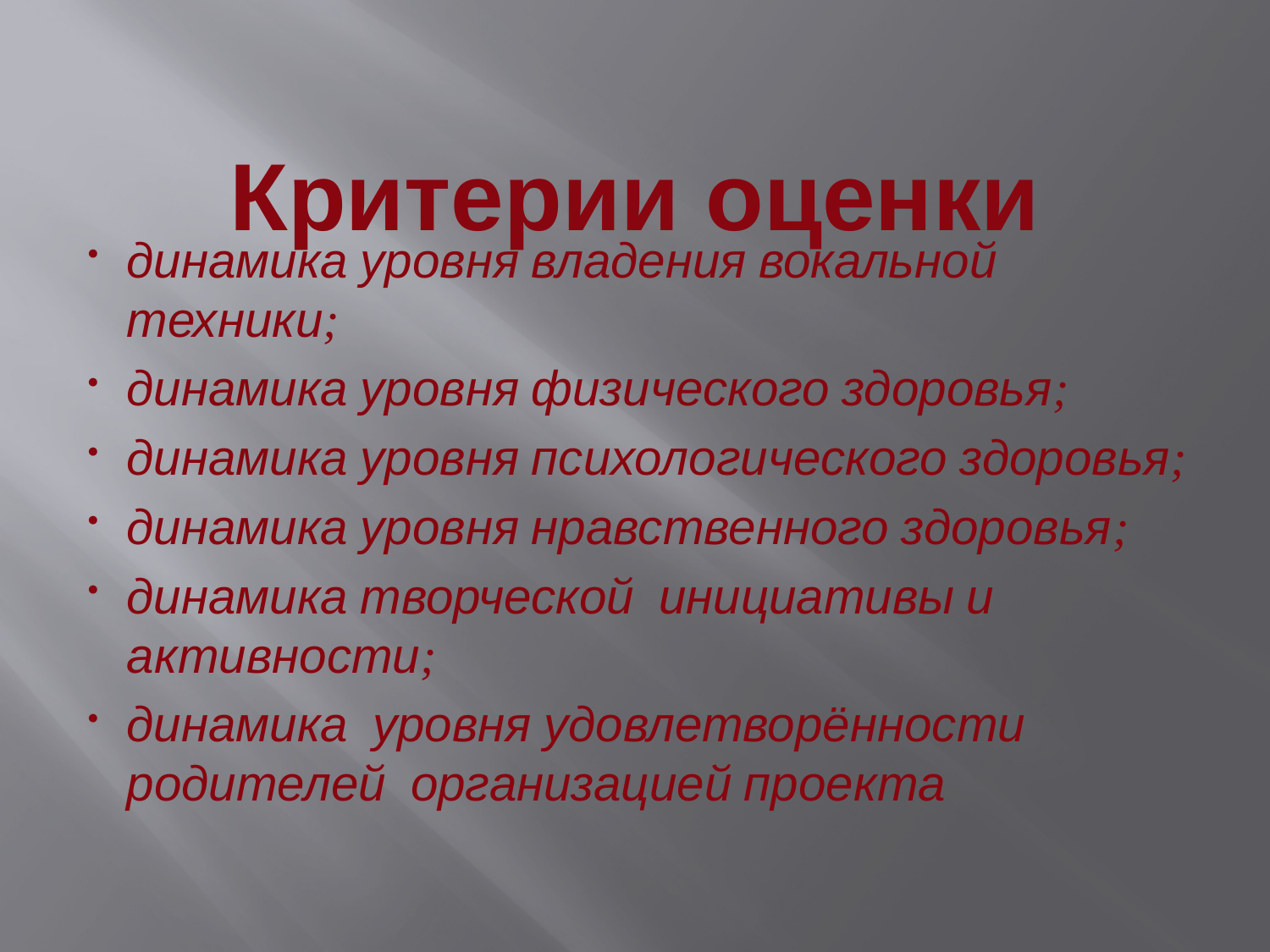

Критерии оценки
динамика уровня владения вокальной техники;
динамика уровня физического здоровья;
динамика уровня психологического здоровья;
динамика уровня нравственного здоровья;
динамика творческой  инициативы и активности;
динамика  уровня удовлетворённости родителей  организацией проекта